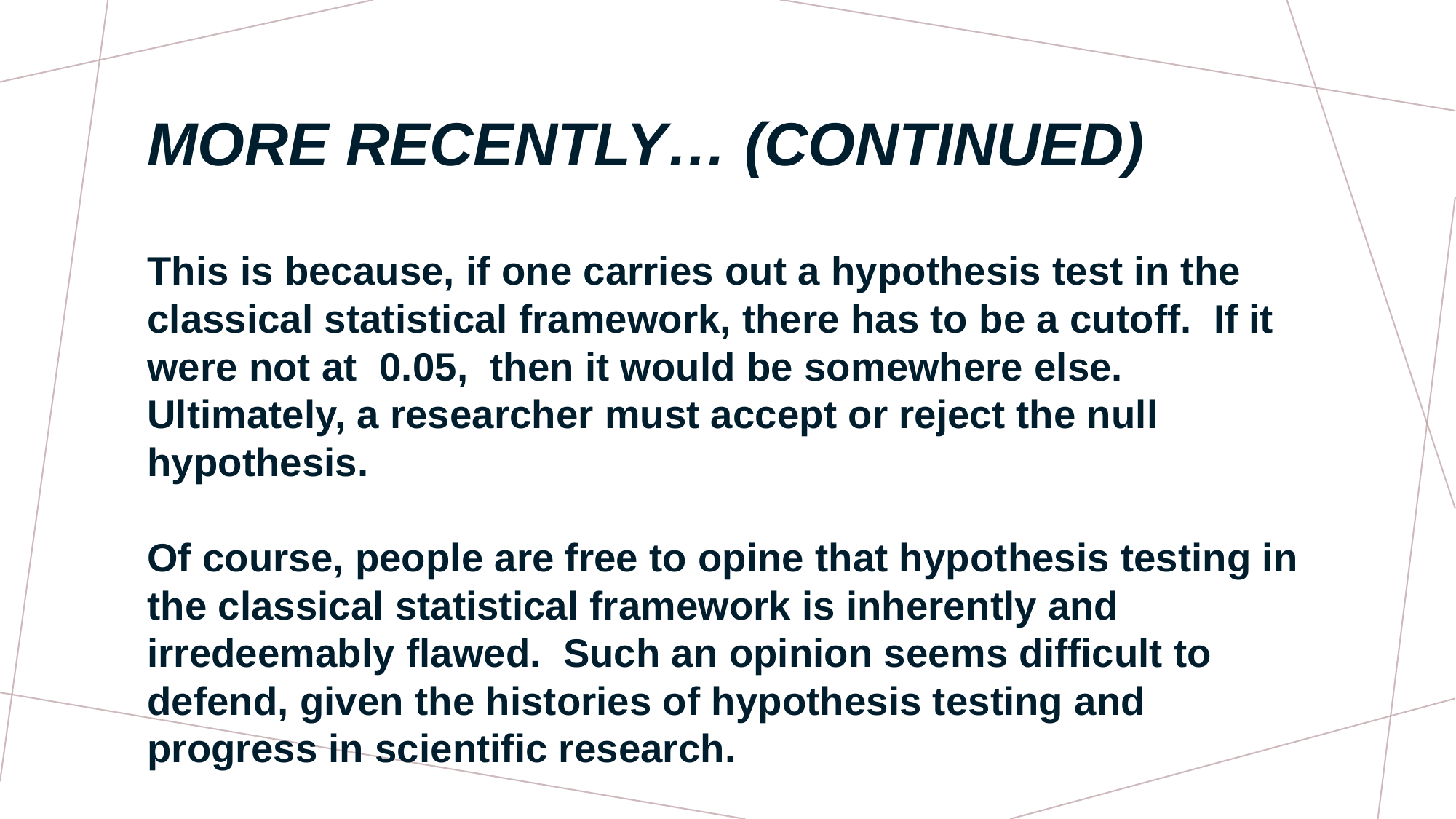

# MORE RECENTLY… (CONTINUED)
This is because, if one carries out a hypothesis test in the classical statistical framework, there has to be a cutoff.  If it were not at  0.05,  then it would be somewhere else.  Ultimately, a researcher must accept or reject the null hypothesis.

Of course, people are free to opine that hypothesis testing in the classical statistical framework is inherently and irredeemably flawed.  Such an opinion seems difficult to defend, given the histories of hypothesis testing and progress in scientific research.